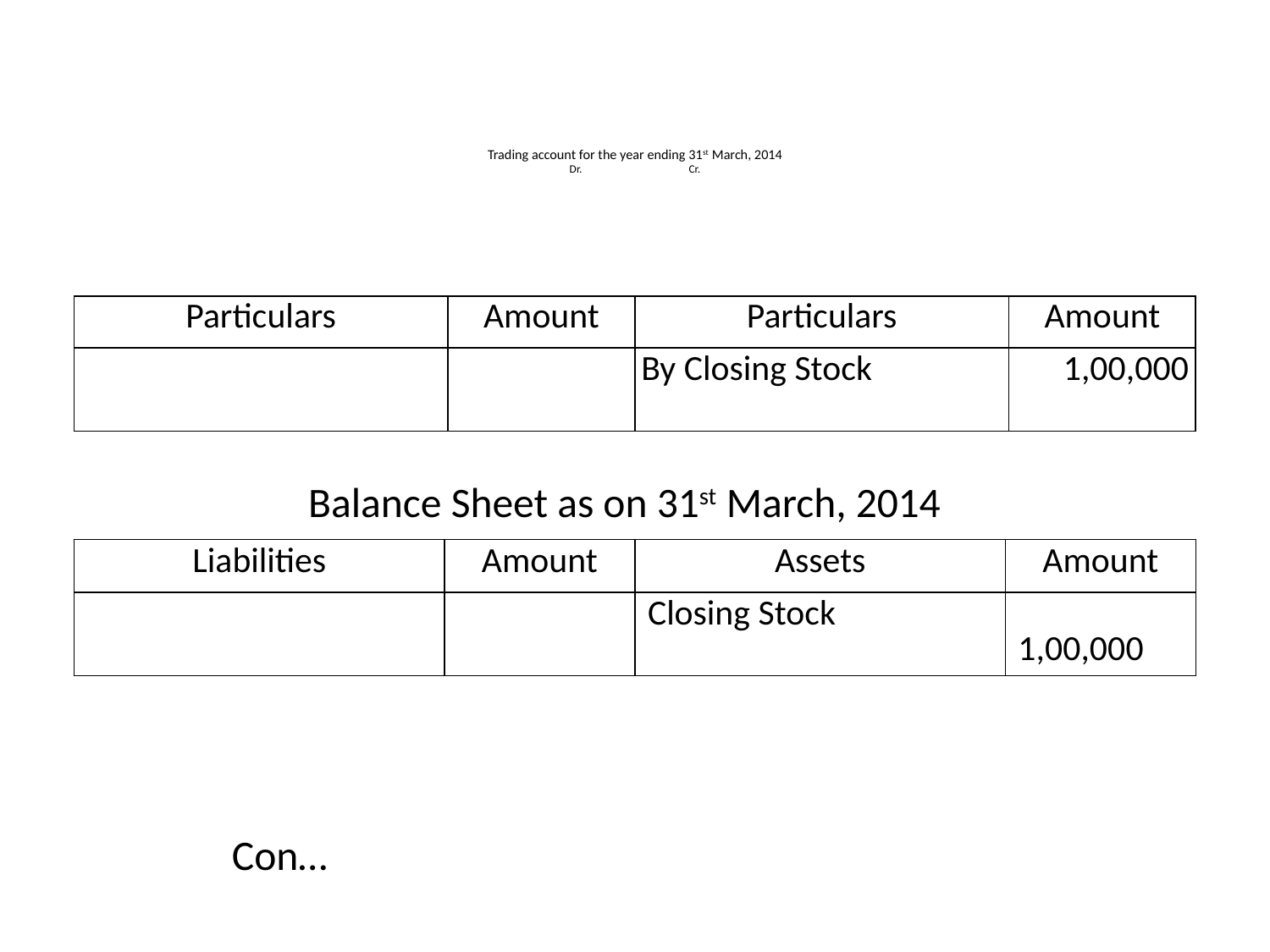

# Trading account for the year ending 31st March, 2014 Dr.           							                  Cr.
| Particulars | Amount | Particulars | Amount |
| --- | --- | --- | --- |
|  |  | By Closing Stock | 1,00,000 |

Balance Sheet as on 31st March, 2014

								           Con…
| Liabilities | Amount | Assets | Amount |
| --- | --- | --- | --- |
|  |  | Closing Stock | 1,00,000 |